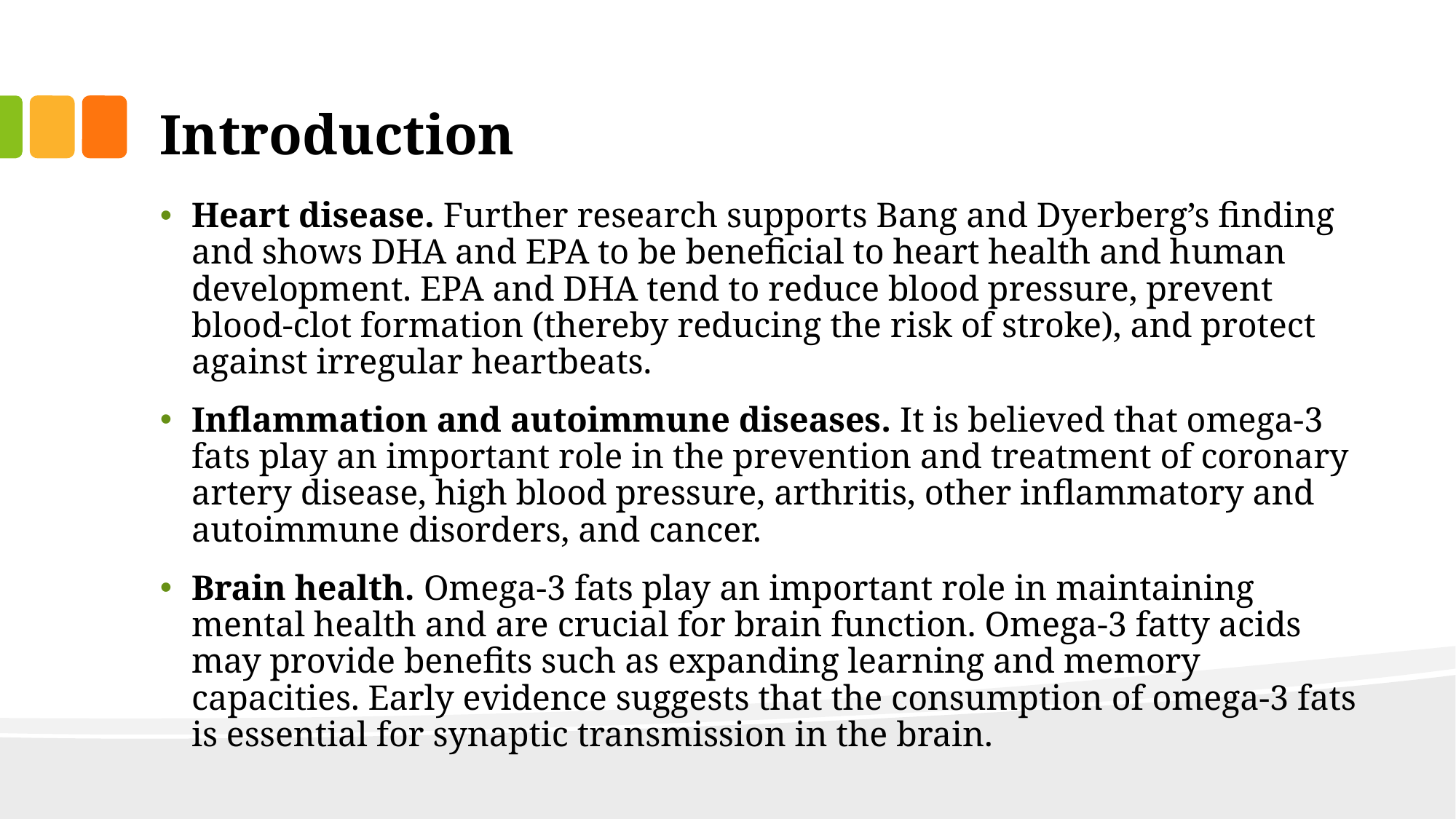

# Introduction
Heart disease. Further research supports Bang and Dyerberg’s finding and shows DHA and EPA to be beneficial to heart health and human development. EPA and DHA tend to reduce blood pressure, prevent blood-clot formation (thereby reducing the risk of stroke), and protect against irregular heartbeats.
Inflammation and autoimmune diseases. It is believed that omega-3 fats play an important role in the prevention and treatment of coronary artery disease, high blood pressure, arthritis, other inflammatory and autoimmune disorders, and cancer.
Brain health. Omega-3 fats play an important role in maintaining mental health and are crucial for brain function. Omega-3 fatty acids may provide benefits such as expanding learning and memory capacities. Early evidence suggests that the consumption of omega-3 fats is essential for synaptic transmission in the brain.